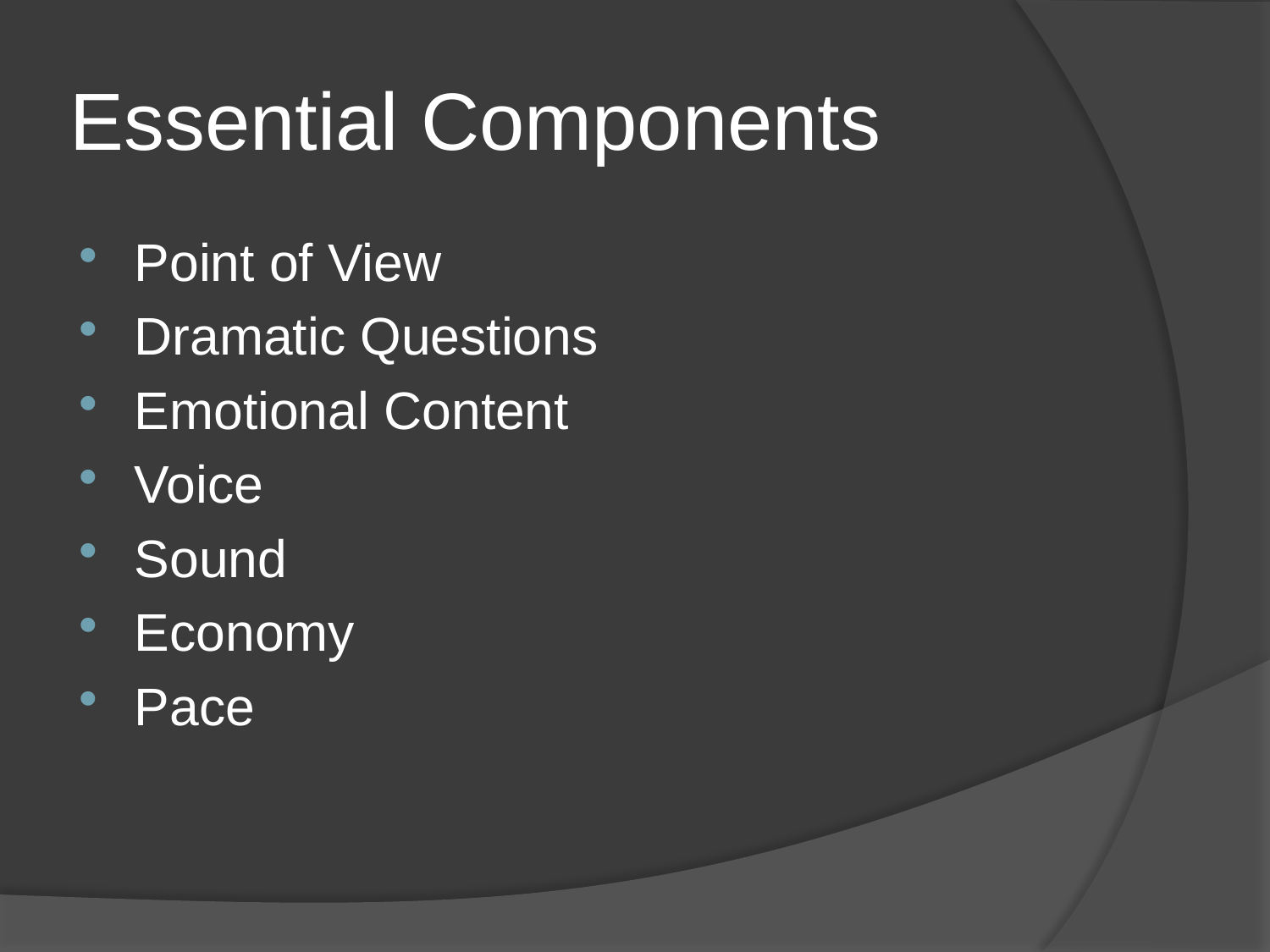

# Essential Components
Point of View
Dramatic Questions
Emotional Content
Voice
Sound
Economy
Pace